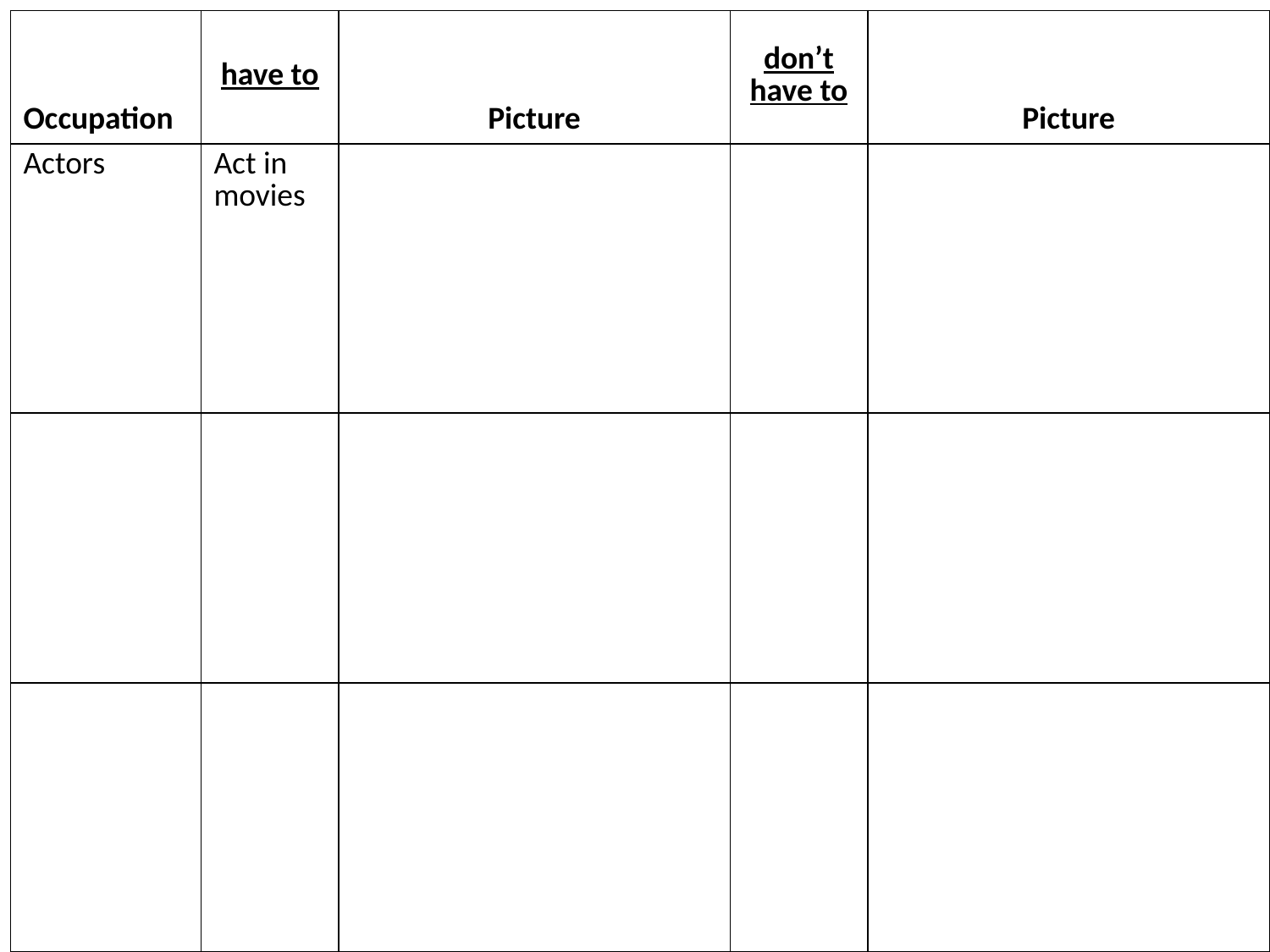

| Occupation | have to | Picture | don’t have to | Picture |
| --- | --- | --- | --- | --- |
| Actors | Act in movies |  |  |  |
|  |  |  |  |  |
|  |  |  |  |  |
#